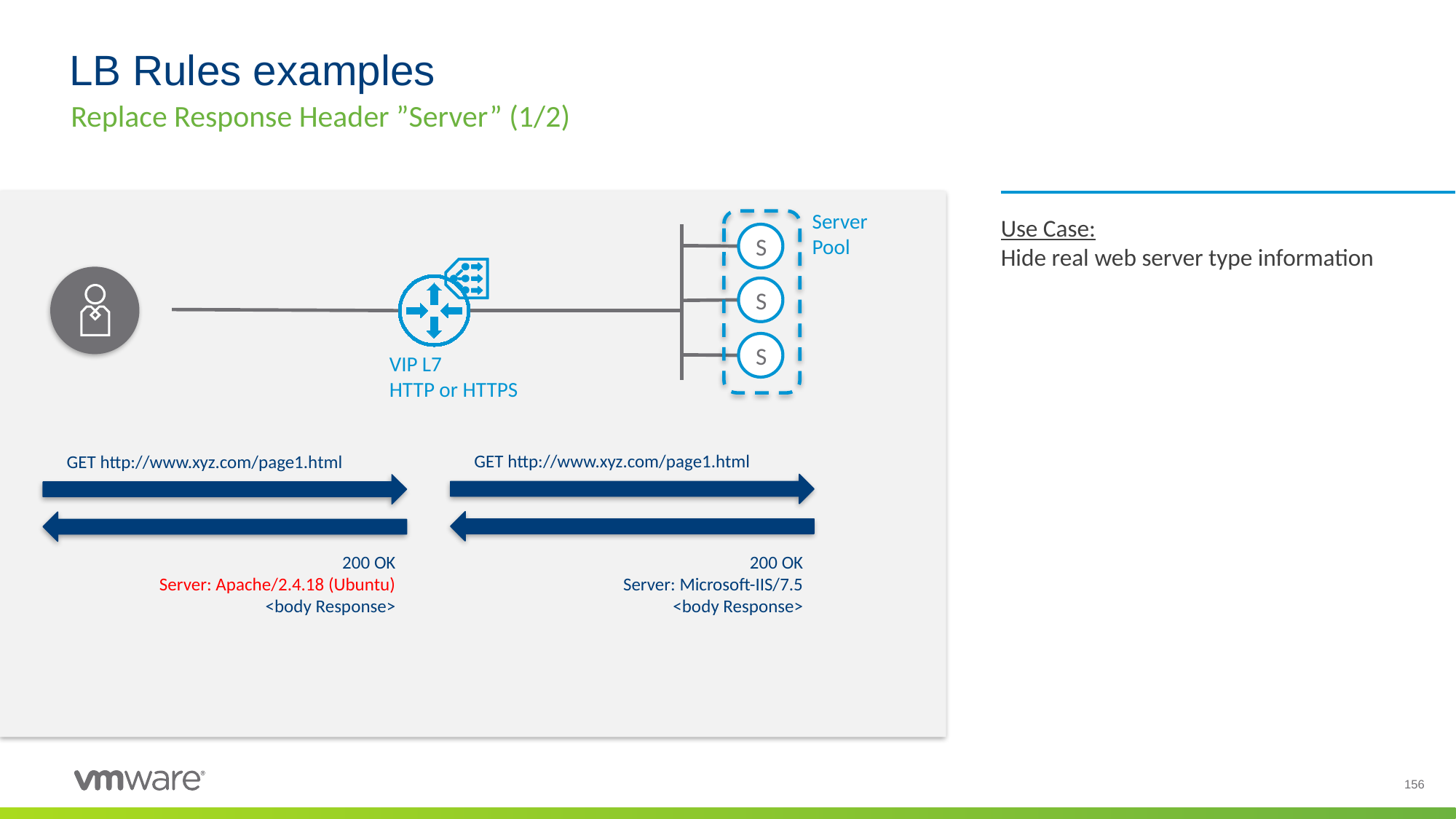

# LB Rules examples
Replace Response Header ”Server” (1/2)
Use Case:
Hide real web server type information

Server Pool

S

S
S
VIP L7
HTTP or HTTPS
GET http://www.xyz.com/page1.html
GET http://www.xyz.com/page1.html

200 OK
Server: Apache/2.4.18 (Ubuntu)
<body Response>
200 OK
Server: Microsoft-IIS/7.5
<body Response>